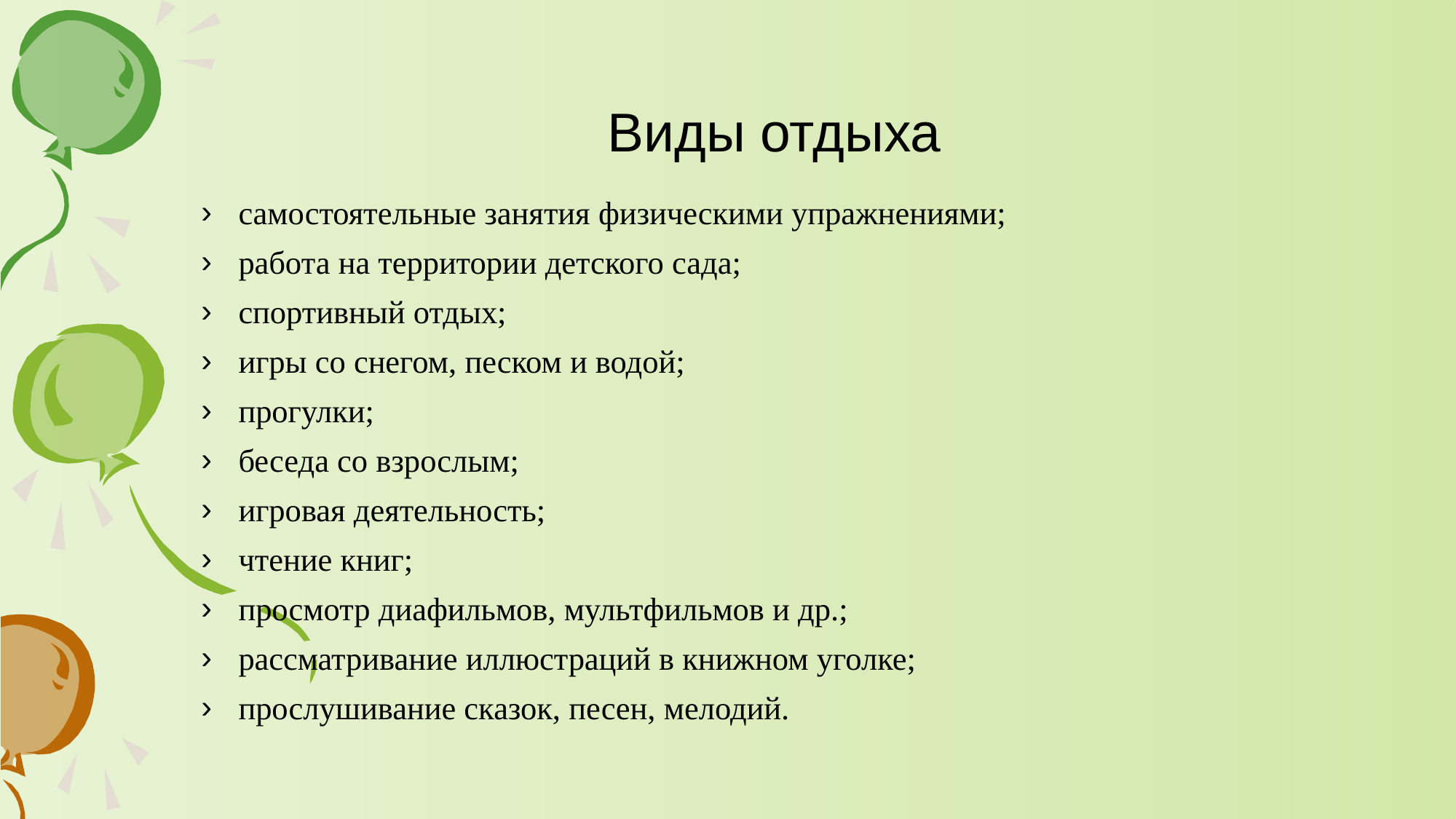

# Виды отдыха
 самостоятельные занятия физическими упражнениями;
 работа на территории детского сада;
 спортивный отдых;
 игры со снегом, песком и водой;
 прогулки;
 беседа со взрослым;
 игровая деятельность;
 чтение книг;
 просмотр диафильмов, мультфильмов и др.;
 рассматривание иллюстраций в книжном уголке;
 прослушивание сказок, песен, мелодий.